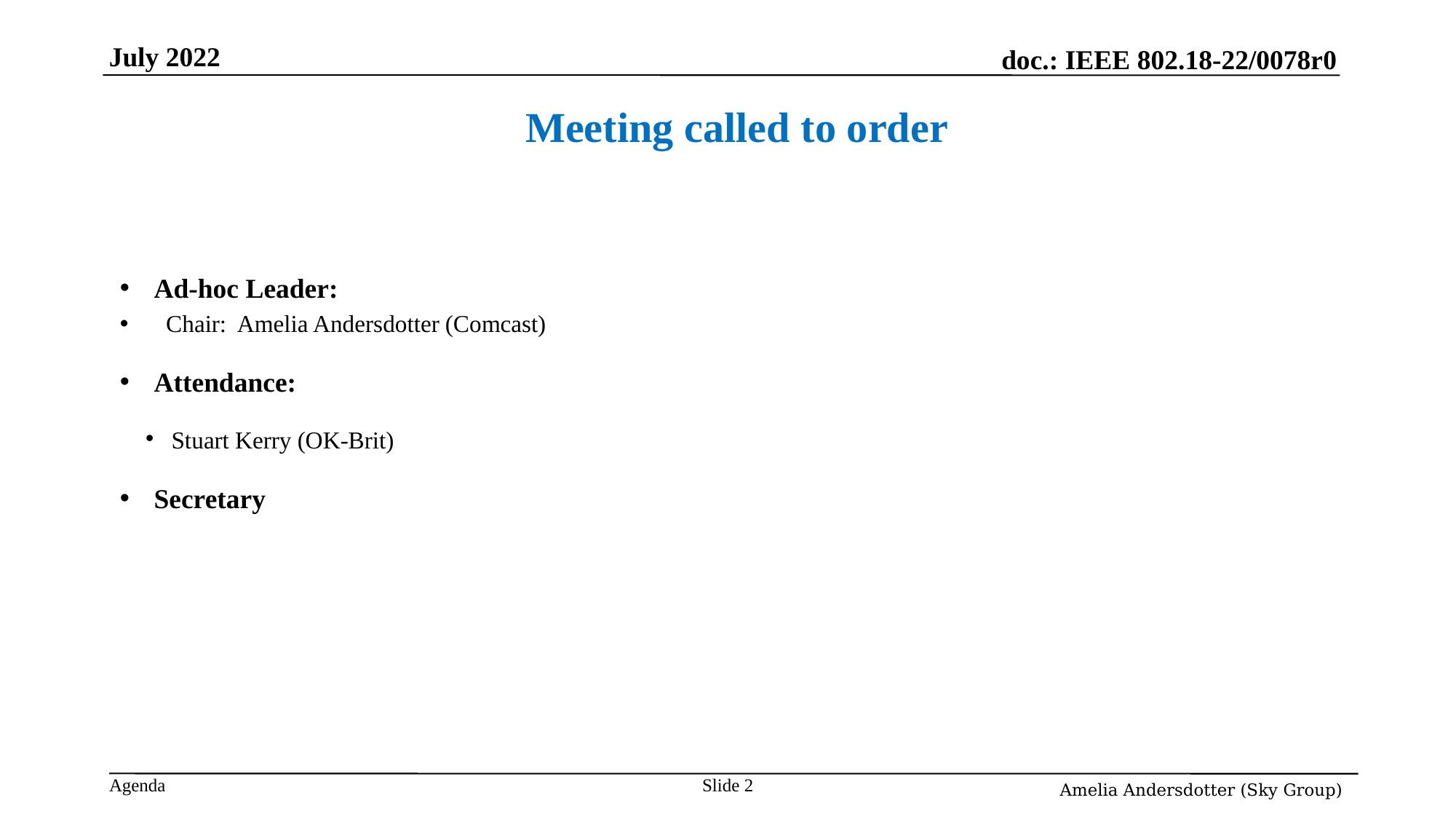

# July 2022
Meeting called to order

Ad-hoc Leader:
  Chair:  Amelia Andersdotter (Comcast)
Attendance:
Stuart Kerry (OK-Brit)
Secretary

Slide 2
Amelia Andersdotter (Sky Group)